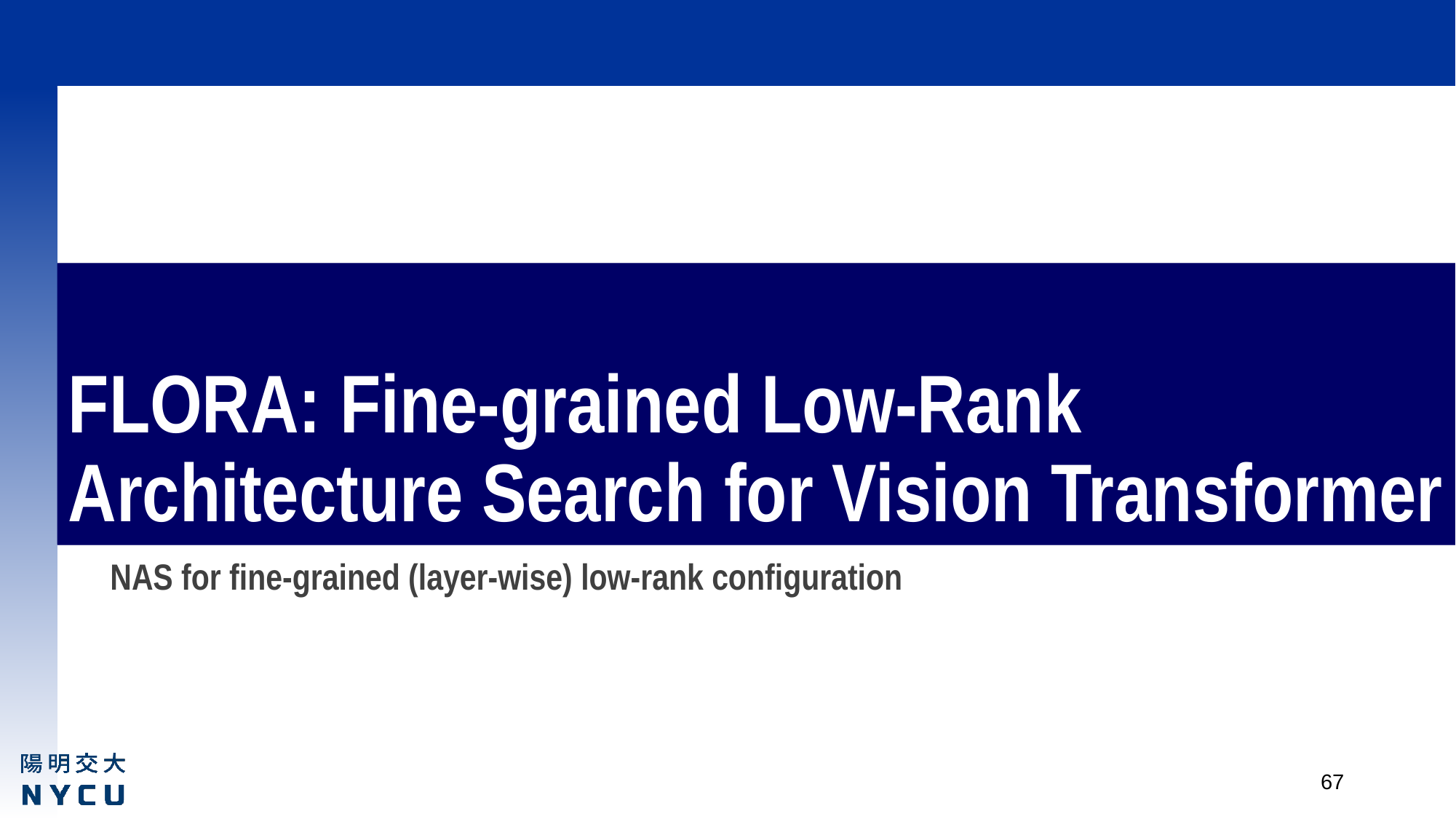

# FLORA: Fine-grained Low-Rank Architecture Search for Vision Transformer
NAS for fine-grained (layer-wise) low-rank configuration
67